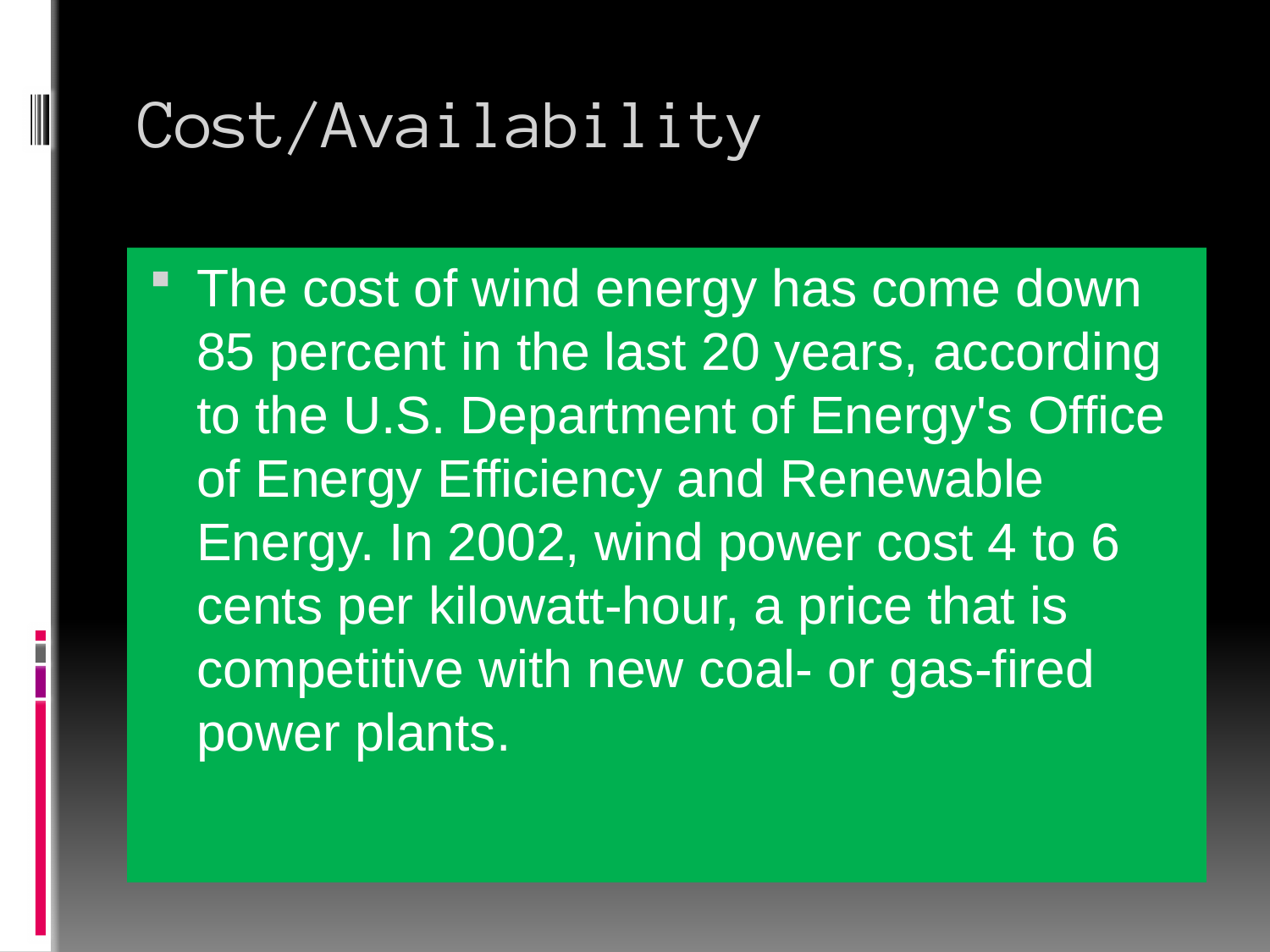

# Cost/Availability
The cost of wind energy has come down 85 percent in the last 20 years, according to the U.S. Department of Energy's Office of Energy Efficiency and Renewable Energy. In 2002, wind power cost 4 to 6 cents per kilowatt-hour, a price that is competitive with new coal- or gas-fired power plants.